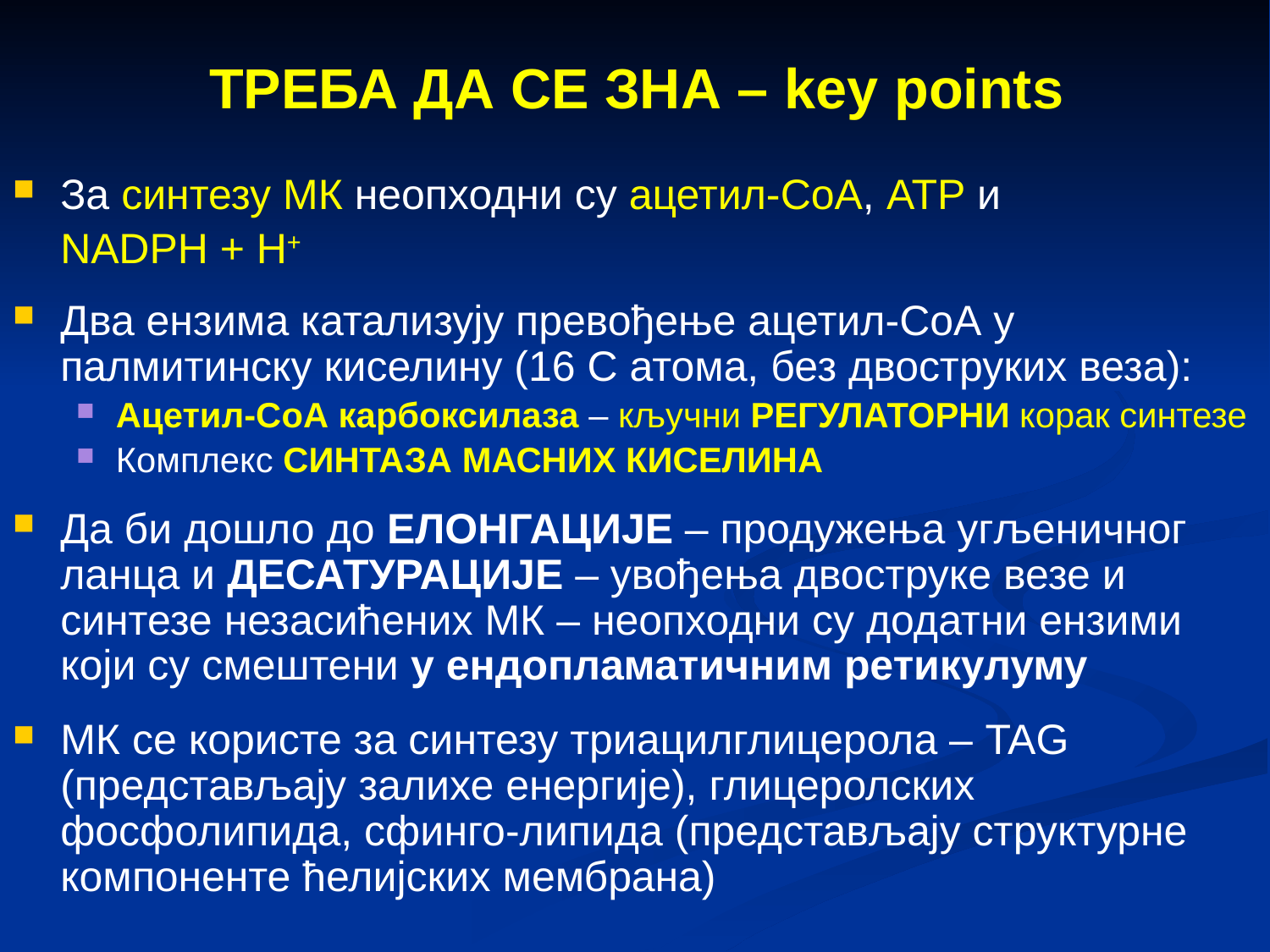

ТРЕБА ДА СЕ ЗНА – key points
За синтезу МК неопходни су ацетил-СоА, АТР и
	NADPH + H+

Два ензима катализују превођење ацетил-СоА у палмитинску киселину (16 С атома, без двоструких веза):
Ацетил-СоА карбоксилаза – кључни РЕГУЛАТОРНИ корак синтезе
Комплекс СИНТАЗА МАСНИХ КИСЕЛИНА

Да би дошло до ЕЛОНГАЦИЈЕ – продужења угљеничног ланца и ДЕСАТУРАЦИЈЕ – увођења двоструке везе и синтезе незасићених МК – неопходни су додатни ензими који су смештени у ендопламатичним ретикулуму

МК се користе за синтезу триацилглицерола – TAG (представљају залихе енергије), глицеролских фосфолипида, сфинго-липида (представљају структурне компоненте ћелијских мембрана)